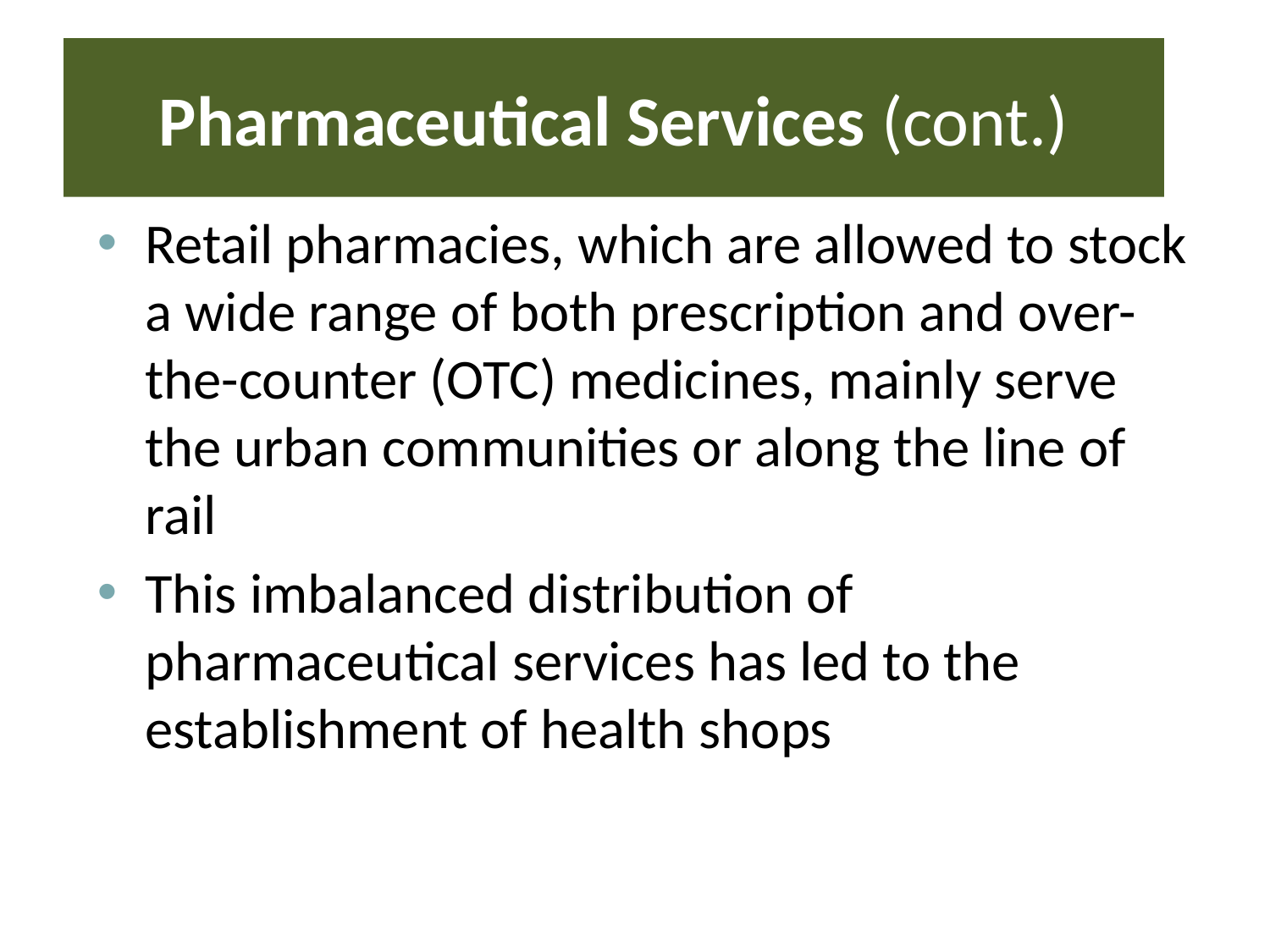

# Pharmaceutical Services (cont.)
Retail pharmacies, which are allowed to stock a wide range of both prescription and over-the-counter (OTC) medicines, mainly serve the urban communities or along the line of rail
This imbalanced distribution of pharmaceutical services has led to the establishment of health shops